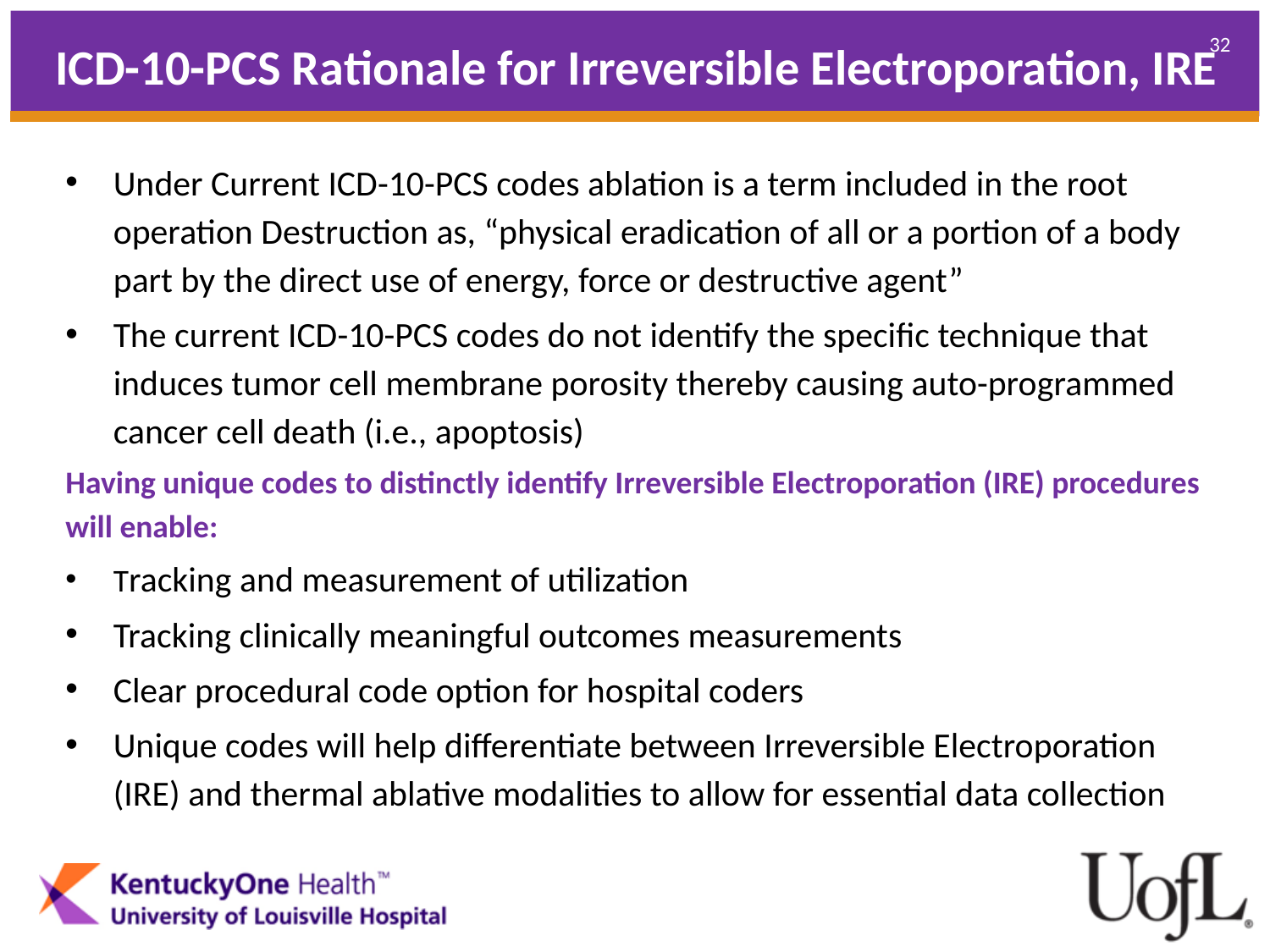

ICD-10-PCS Rationale for Irreversible Electroporation, IRE
Under Current ICD-10-PCS codes ablation is a term included in the root operation Destruction as, “physical eradication of all or a portion of a body part by the direct use of energy, force or destructive agent”
The current ICD-10-PCS codes do not identify the specific technique that induces tumor cell membrane porosity thereby causing auto-programmed cancer cell death (i.e., apoptosis)
Having unique codes to distinctly identify Irreversible Electroporation (IRE) procedures will enable:
Tracking and measurement of utilization
Tracking clinically meaningful outcomes measurements
Clear procedural code option for hospital coders
Unique codes will help differentiate between Irreversible Electroporation (IRE) and thermal ablative modalities to allow for essential data collection